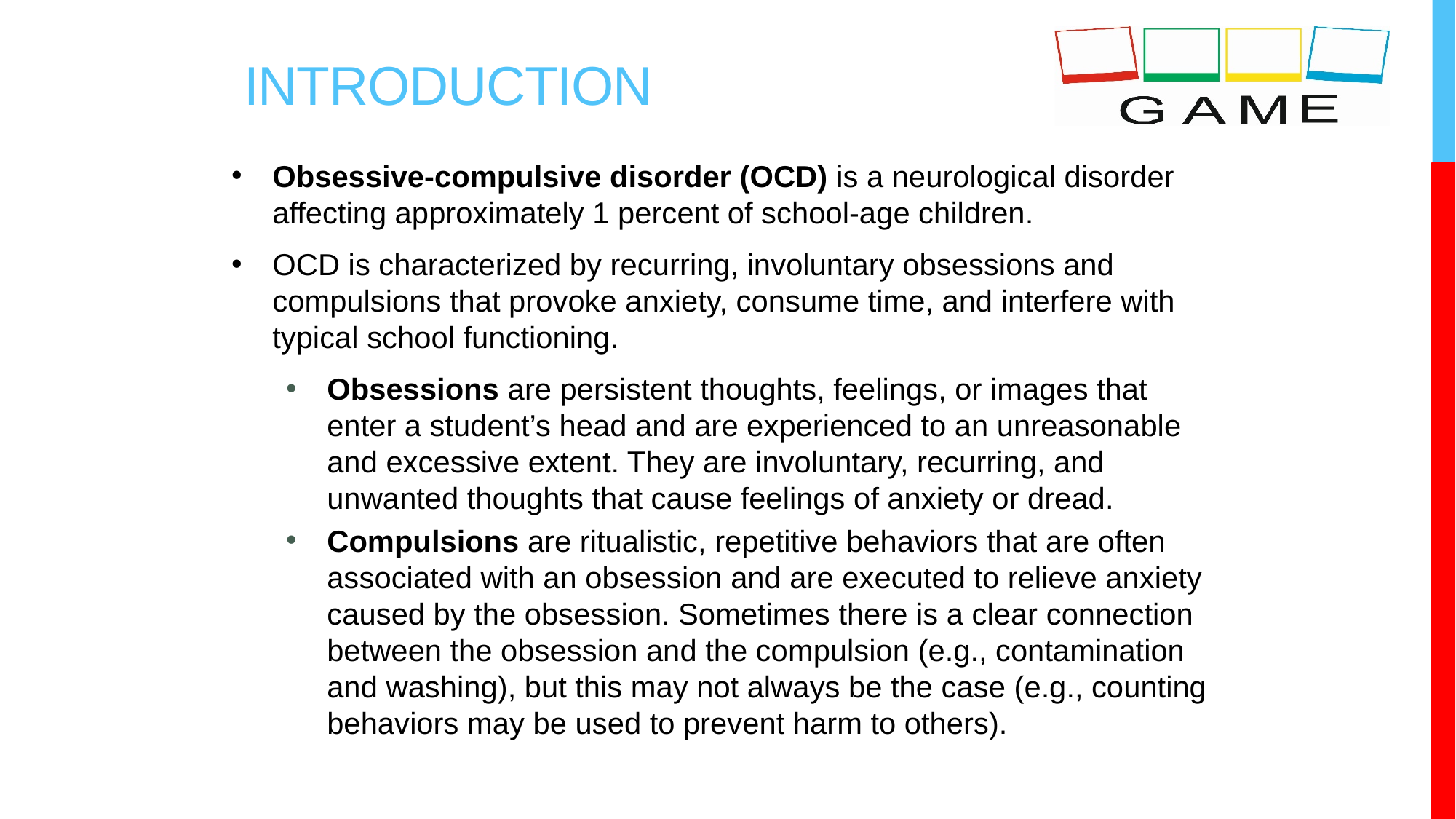

# Introduction
Obsessive-compulsive disorder (OCD) is a neurological disorder affecting approximately 1 percent of school-age children.
OCD is characterized by recurring, involuntary obsessions and compulsions that provoke anxiety, consume time, and interfere with typical school functioning.
Obsessions are persistent thoughts, feelings, or images that enter a student’s head and are experienced to an unreasonable and excessive extent. They are involuntary, recurring, and unwanted thoughts that cause feelings of anxiety or dread.
Compulsions are ritualistic, repetitive behaviors that are often associated with an obsession and are executed to relieve anxiety caused by the obsession. Sometimes there is a clear connection between the obsession and the compulsion (e.g., contamination and washing), but this may not always be the case (e.g., counting behaviors may be used to prevent harm to others).